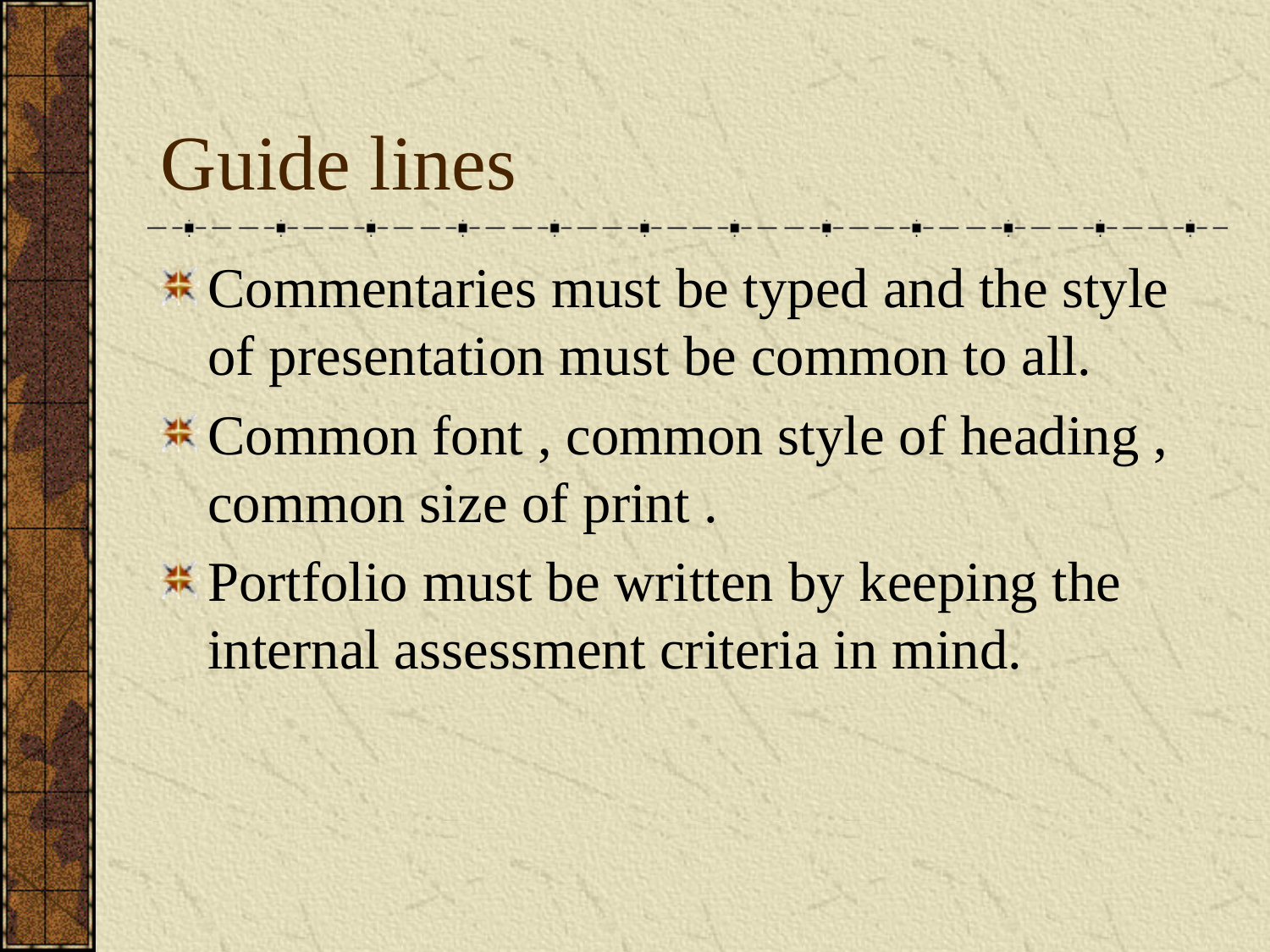

# Guide lines
Commentaries must be typed and the style of presentation must be common to all.
Common font , common style of heading , common size of print .
Portfolio must be written by keeping the internal assessment criteria in mind.